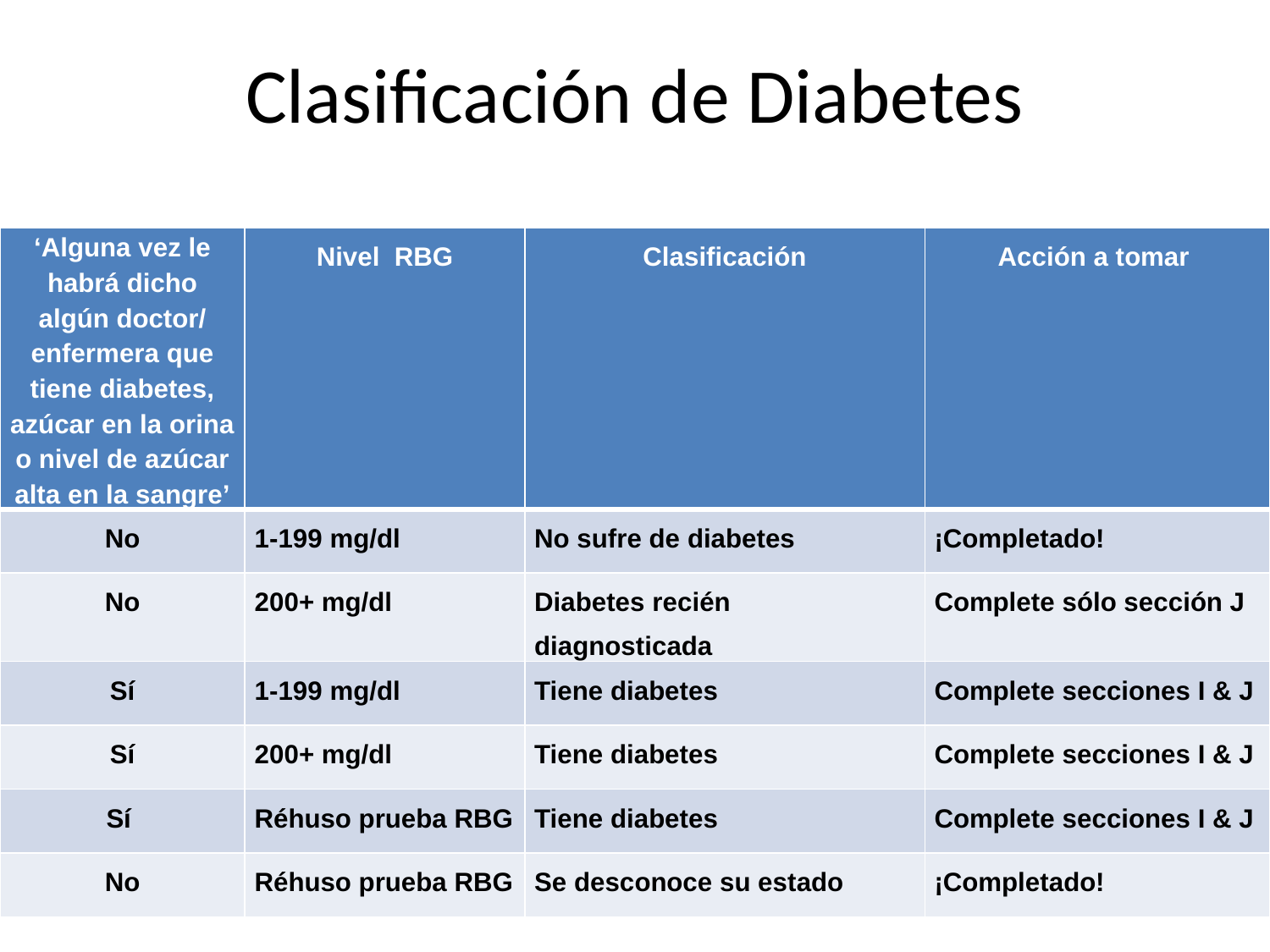

# Clasificación de Diabetes
| ‘Alguna vez le habrá dicho algún doctor/ enfermera que tiene diabetes, azúcar en la orina o nivel de azúcar alta en la sangre’ | Nivel RBG | Clasificación | Acción a tomar |
| --- | --- | --- | --- |
| No | 1-199 mg/dl | No sufre de diabetes | ¡Completado! |
| No | 200+ mg/dl | Diabetes recién diagnosticada | Complete sólo sección J |
| Sí | 1-199 mg/dl | Tiene diabetes | Complete secciones I & J |
| Sí | 200+ mg/dl | Tiene diabetes | Complete secciones I & J |
| Sí | Réhuso prueba RBG | Tiene diabetes | Complete secciones I & J |
| No | Réhuso prueba RBG | Se desconoce su estado | ¡Completado! |